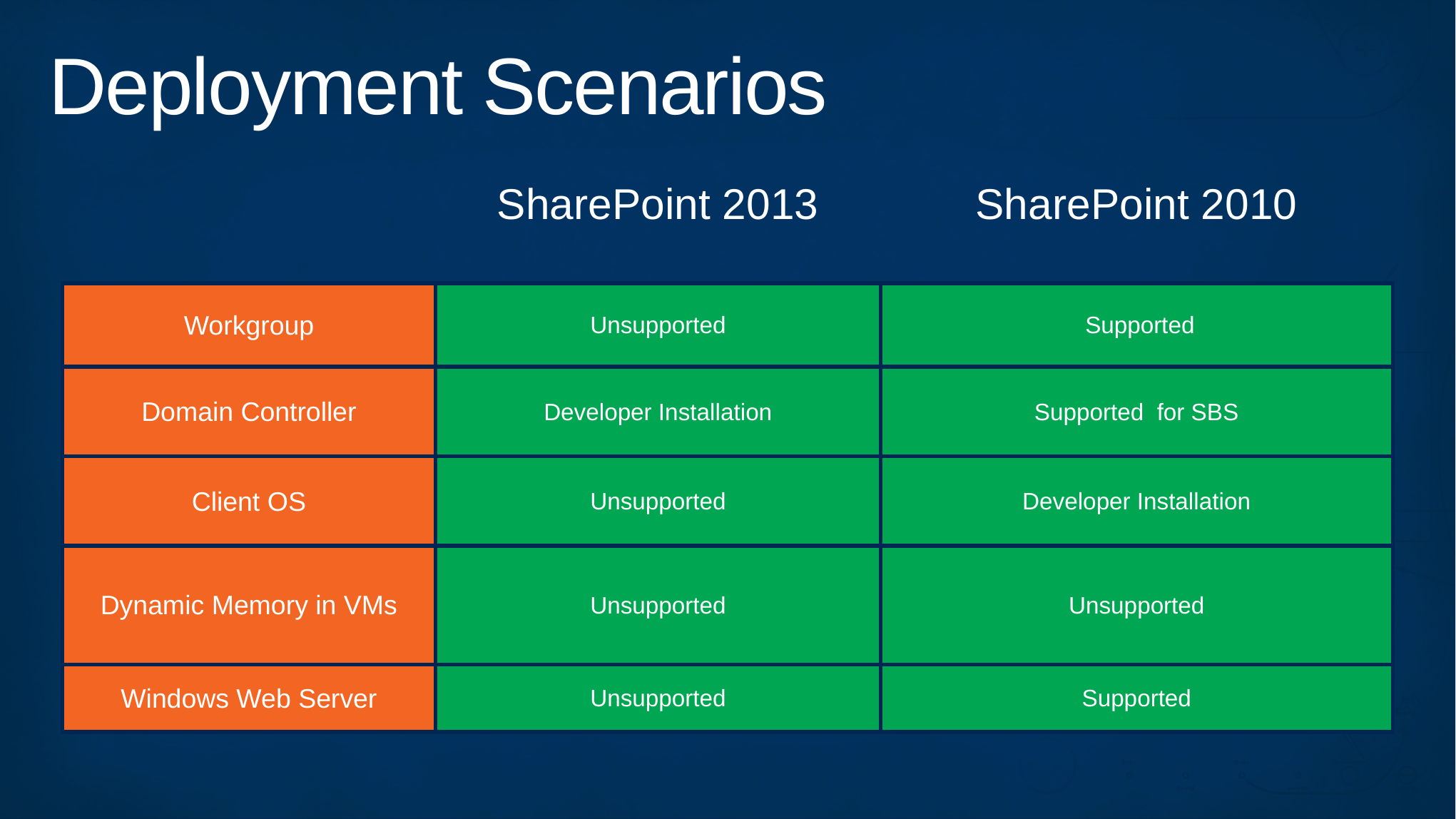

# Deployment Scenarios
|  | SharePoint 2013 | SharePoint 2010 |
| --- | --- | --- |
| Workgroup | Unsupported | Supported |
| Domain Controller | Developer Installation | Supported  for SBS |
| Client OS | Unsupported | Developer Installation |
| Dynamic Memory in VMs | Unsupported | Unsupported |
| Windows Web Server | Unsupported | Supported |